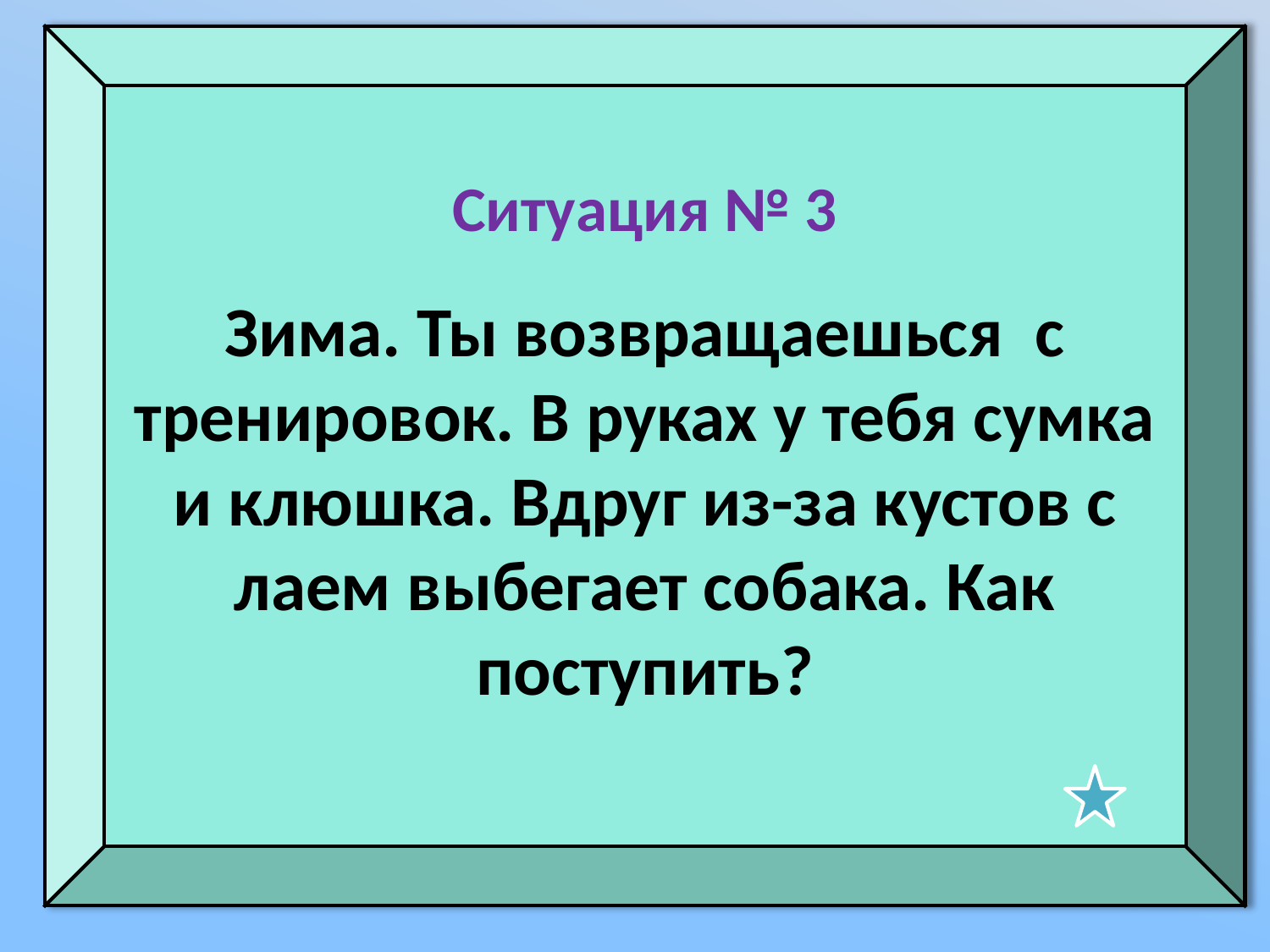

Ситуация № 3

Зима. Ты возвращаешься  с тренировок. В руках у тебя сумка и клюшка. Вдруг из-за кустов с лаем выбегает собака. Как поступить?